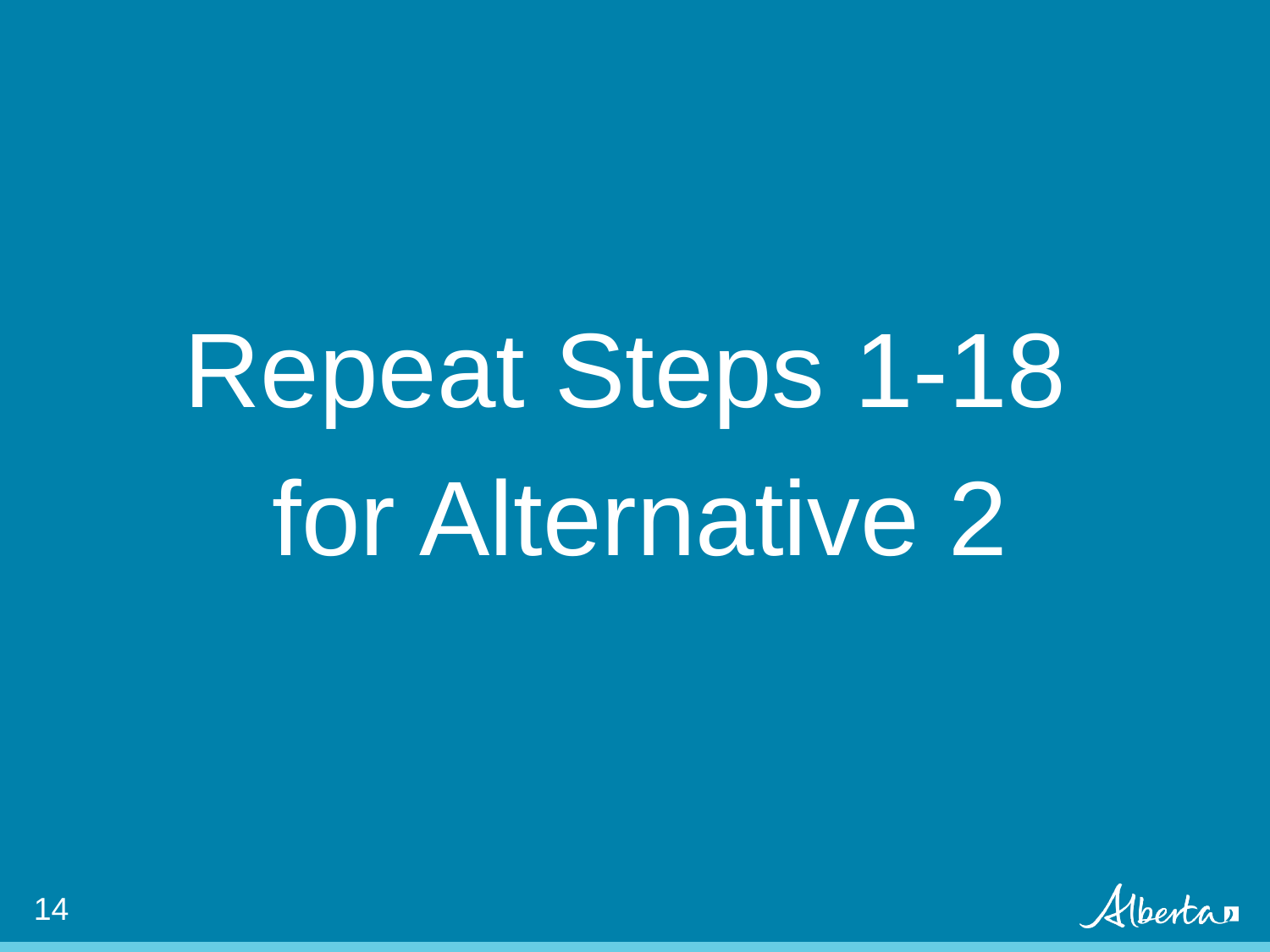

Repeat Steps 1-18
for Alternative 2
14